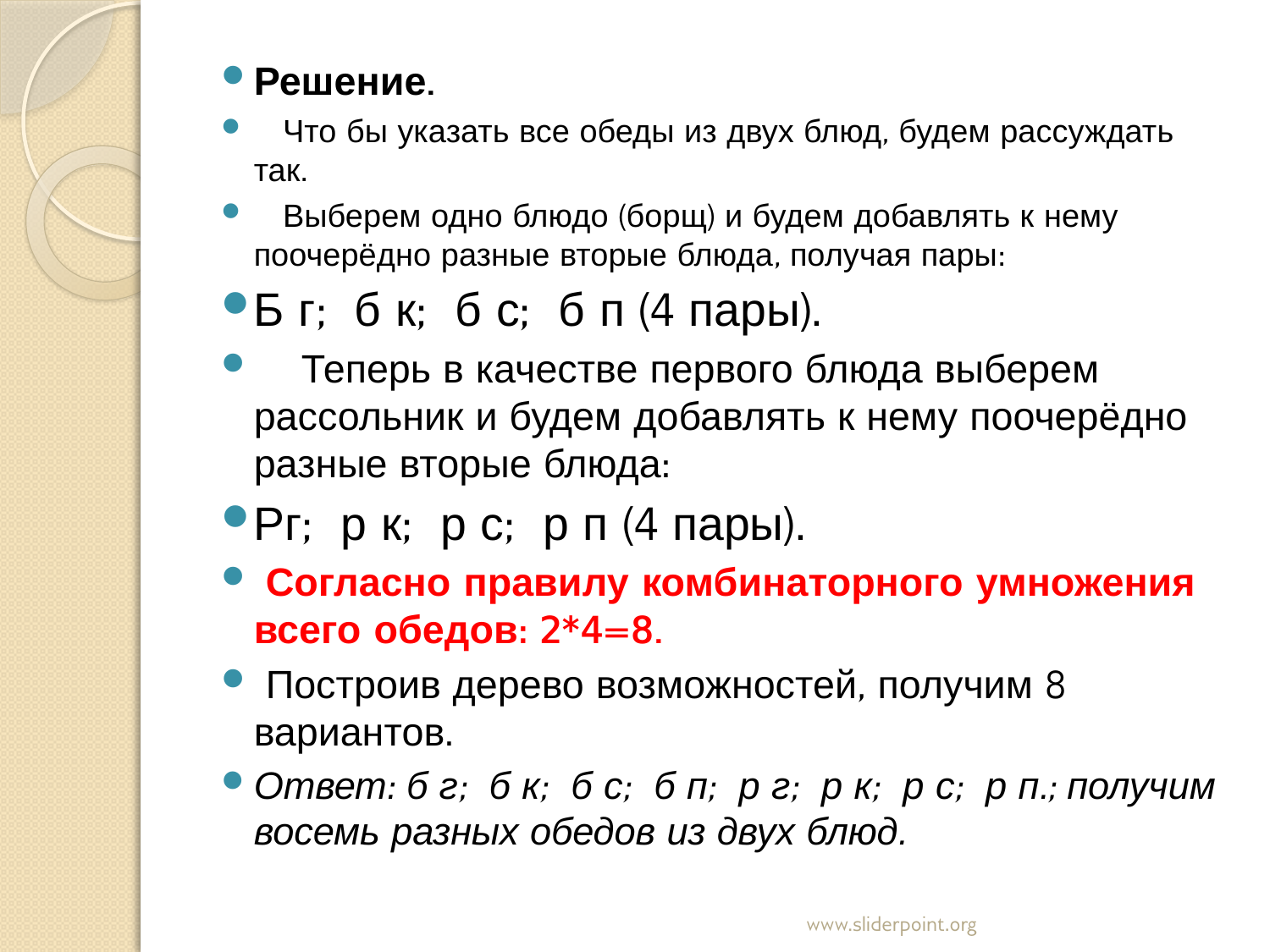

Решение.
   Что бы указать все обеды из двух блюд, будем рассуждать так.
   Выберем одно блюдо (борщ) и будем добавлять к нему поочерёдно разные вторые блюда, получая пары:
Б г;  б к;  б с;  б п (4 пары).
    Теперь в качестве первого блюда выберем рассольник и будем добавлять к нему поочерёдно разные вторые блюда:
Рг;  р к;  р с;  р п (4 пары).
 Согласно правилу комбинаторного умножения всего обедов: 2*4=8.
 Построив дерево возможностей, получим 8 вариантов.
Ответ: б г;  б к;  б с;  б п;  р г;  р к;  р с;  р п.; получим восемь разных обедов из двух блюд.

www.sliderpoint.org